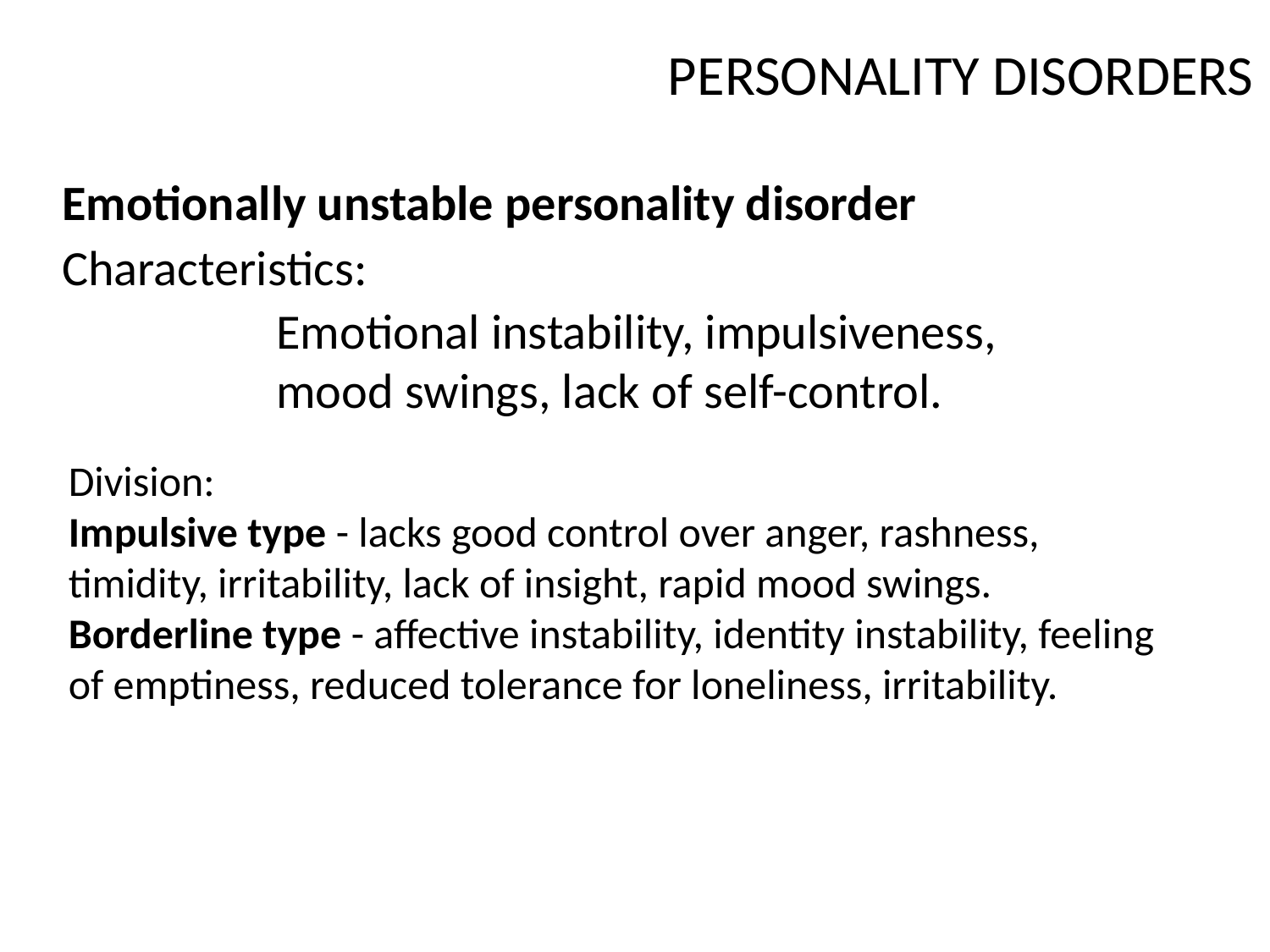

PERSONALITY DISORDERS
#
Emotionally unstable personality disorder
Characteristics:
Emotional instability, impulsiveness, mood swings, lack of self-control.
Division:
Impulsive type - lacks good control over anger, rashness, timidity, irritability, lack of insight, rapid mood swings.
Borderline type - affective instability, identity instability, feeling of emptiness, reduced tolerance for loneliness, irritability.